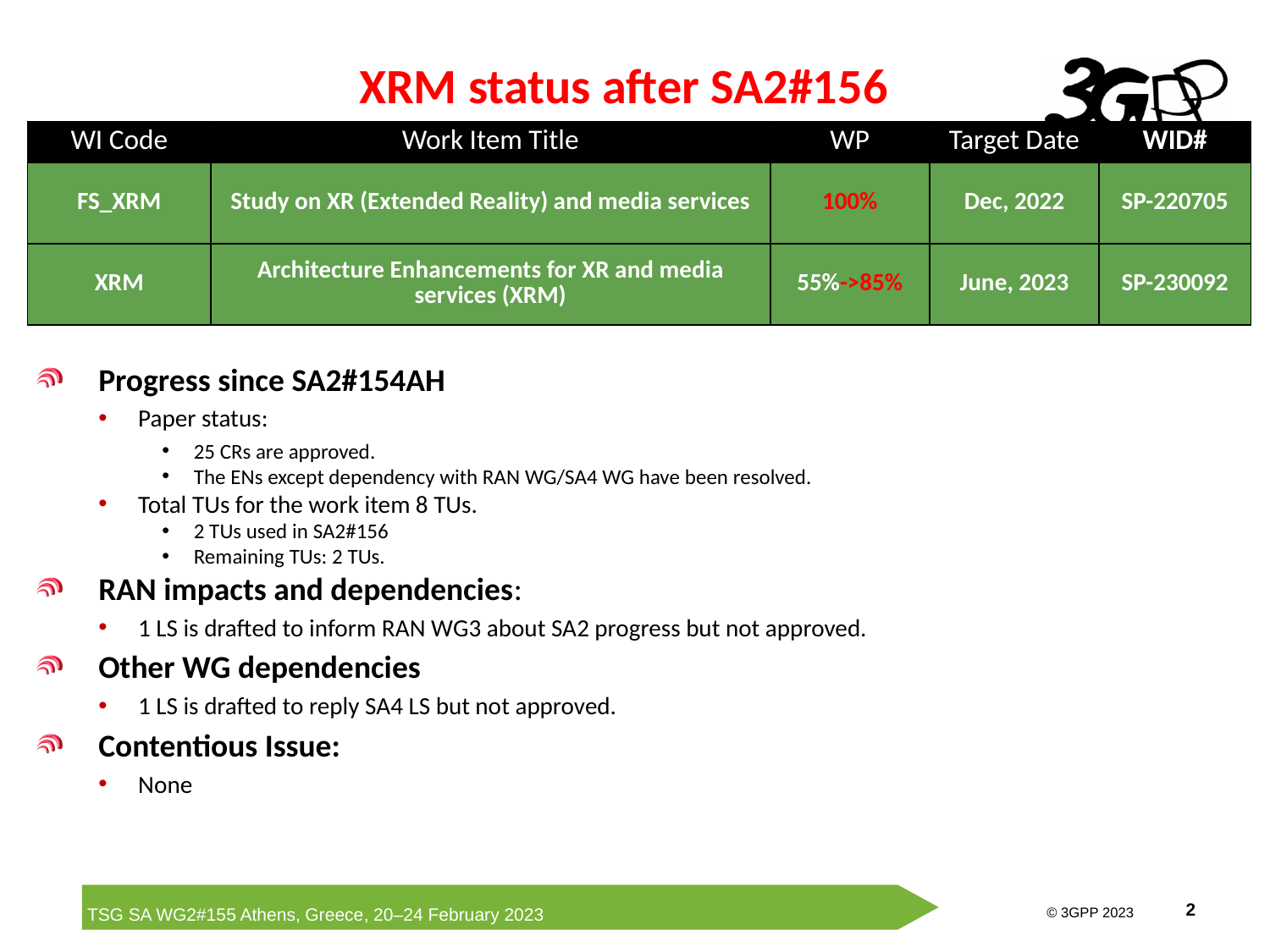

# XRM status after SA2#156
| WI Code | Work Item Title | WP | Target Date | WID# |
| --- | --- | --- | --- | --- |
| FS\_XRM | Study on XR (Extended Reality) and media services | 100% | Dec, 2022 | SP-220705 |
| XRM | Architecture Enhancements for XR and media services (XRM) | 55%->85% | June, 2023 | SP-230092 |
Progress since SA2#154AH
Paper status:
25 CRs are approved.
The ENs except dependency with RAN WG/SA4 WG have been resolved.
Total TUs for the work item 8 TUs.
2 TUs used in SA2#156
Remaining TUs: 2 TUs.
RAN impacts and dependencies:
1 LS is drafted to inform RAN WG3 about SA2 progress but not approved.
Other WG dependencies
1 LS is drafted to reply SA4 LS but not approved.
Contentious Issue:
None